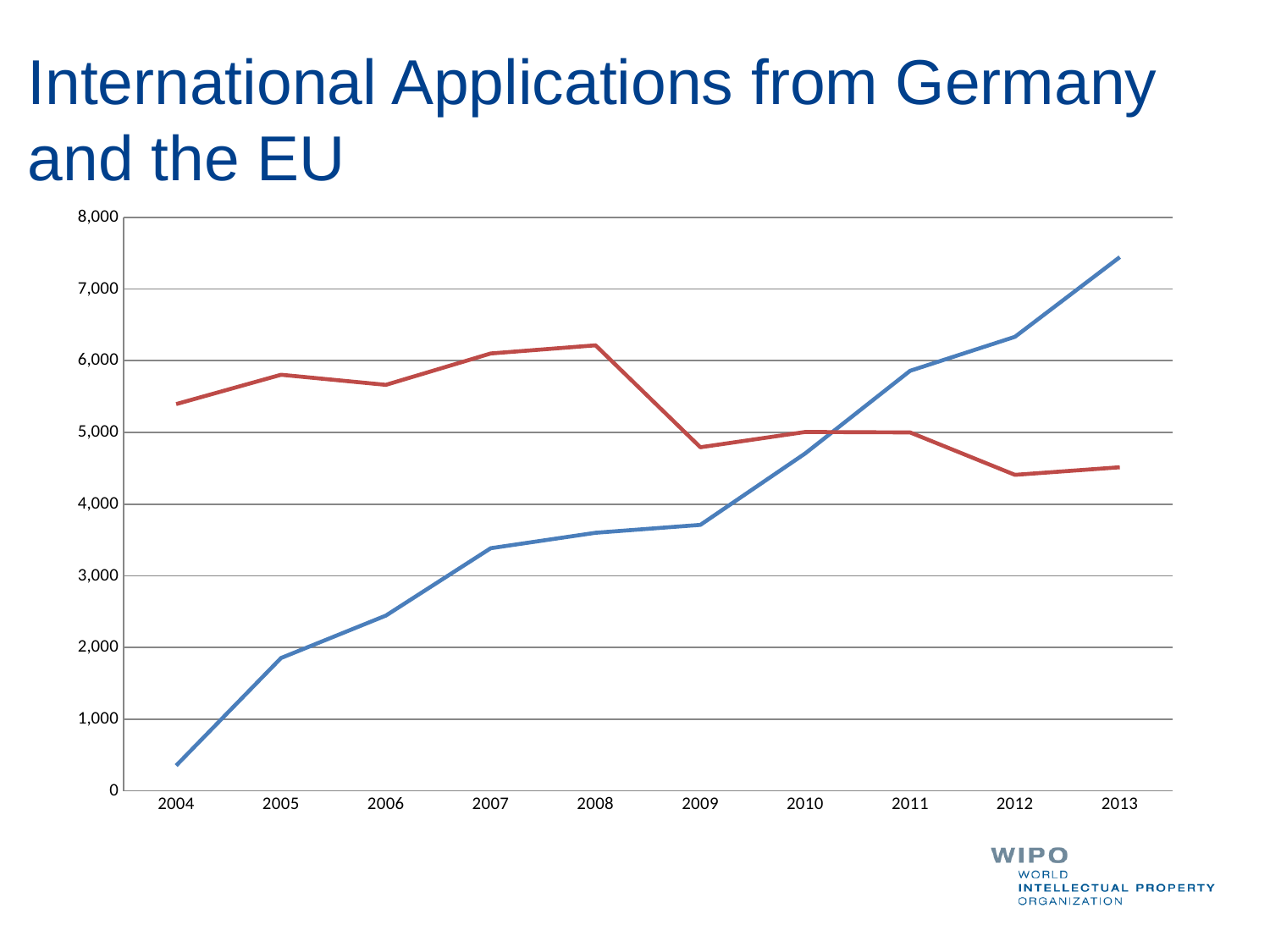

# International Applications from Germany and the EU

### Chart

| Category | European Union | Germany |
|---|---|---|
| 2004 | 354.0 | 5395.0 |
| 2005 | 1853.0 | 5804.0 |
| 2006 | 2445.0 | 5663.0 |
| 2007 | 3384.0 | 6101.0 |
| 2008 | 3600.0 | 6214.0 |
| 2009 | 3710.0 | 4793.0 |
| 2010 | 4707.0 | 5006.0 |
| 2011 | 5859.0 | 5000.0 |
| 2012 | 6333.0 | 4408.0 |
| 2013 | 7444.0 | 4514.0 |